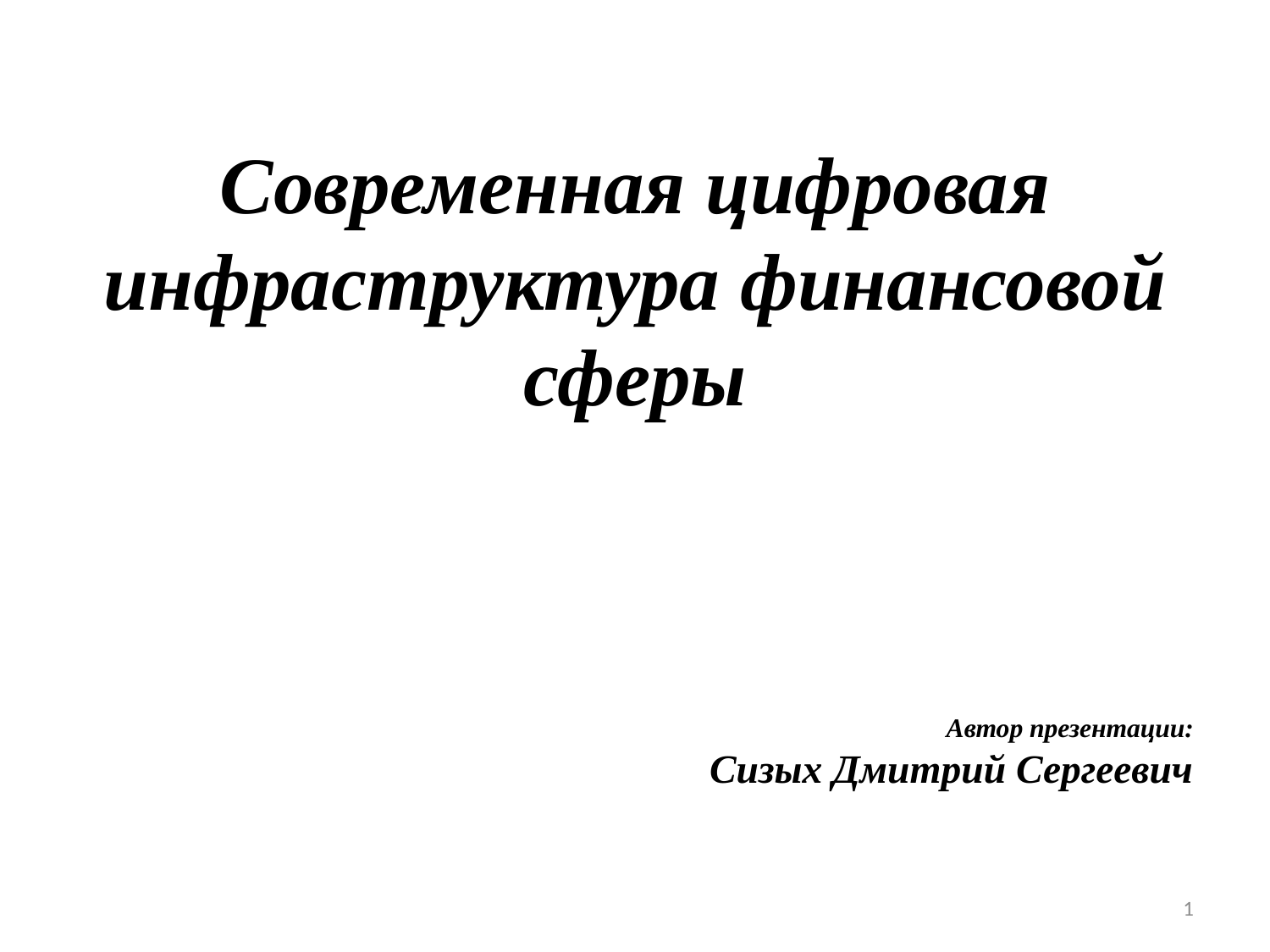

Современная цифровая инфраструктура финансовой сферы

Автор презентации:
Сизых Дмитрий Сергеевич
1